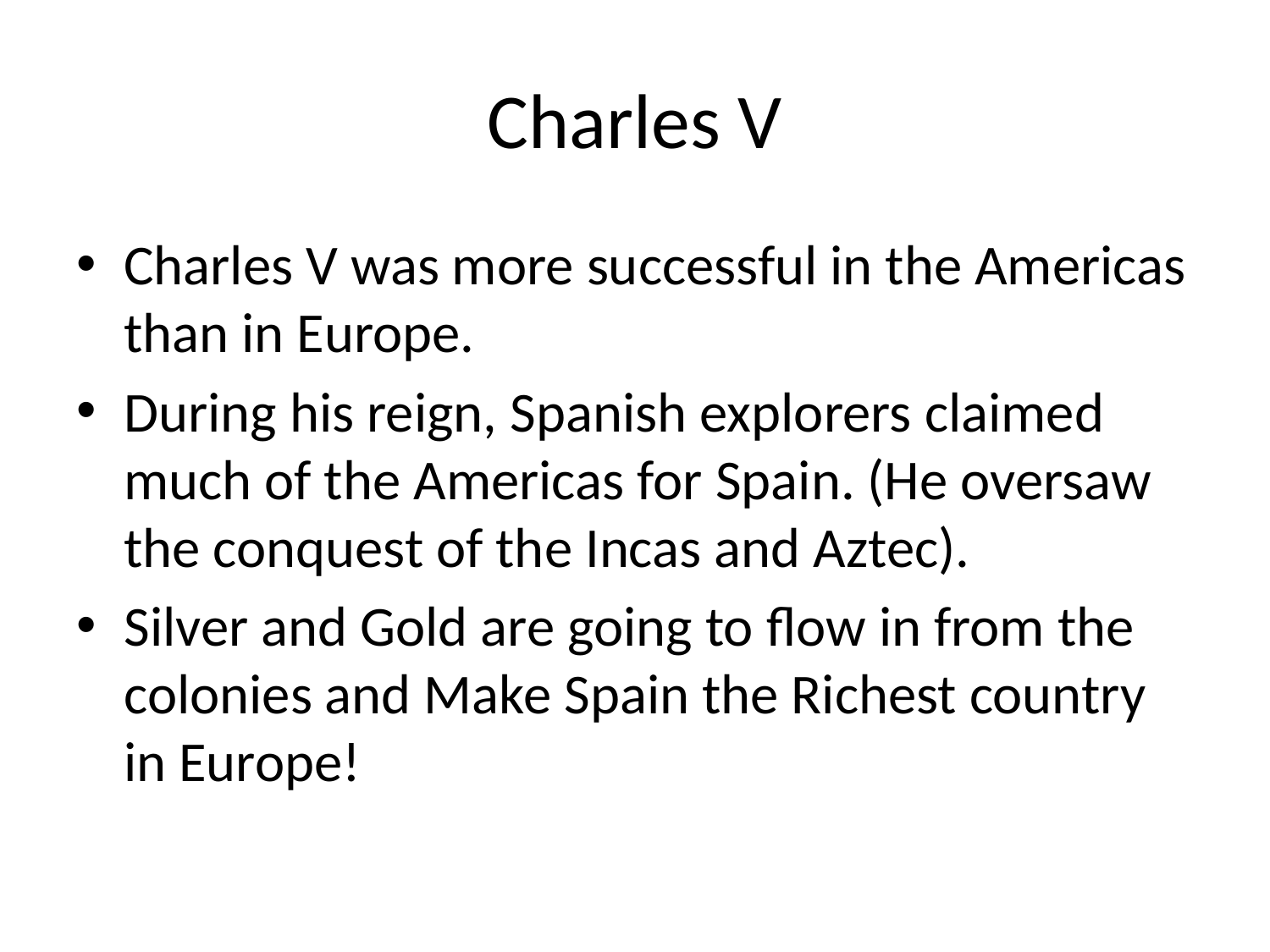

# Charles V
Charles V was more successful in the Americas than in Europe.
During his reign, Spanish explorers claimed much of the Americas for Spain. (He oversaw the conquest of the Incas and Aztec).
Silver and Gold are going to flow in from the colonies and Make Spain the Richest country in Europe!